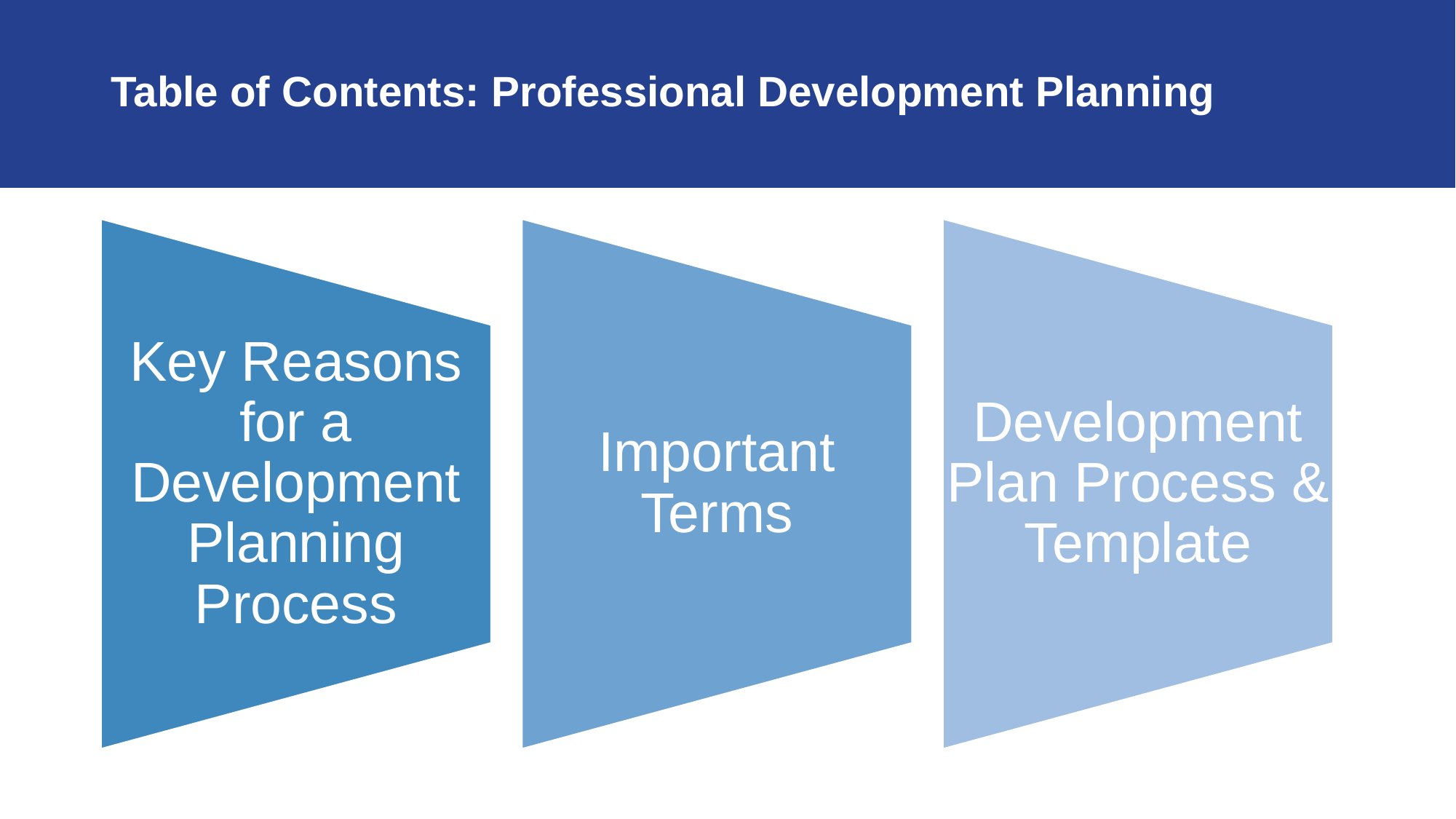

# Table of Contents: Professional Development Planning
Key Reasons for a Development Planning Process
Important Terms
Development Plan Process & Template